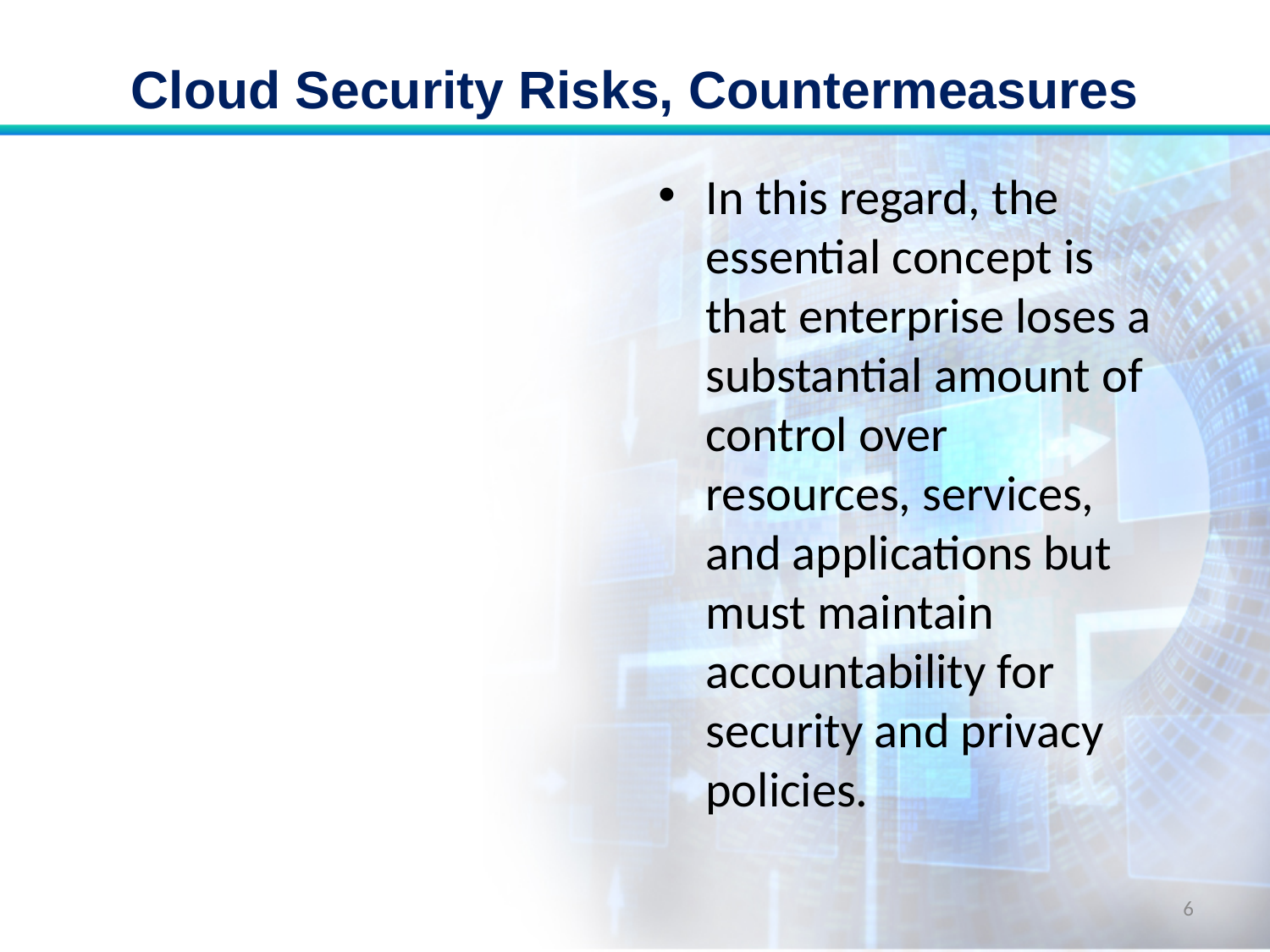

# Cloud Security Risks, Countermeasures
In this regard, the essential concept is that enterprise loses a substantial amount of control over resources, services, and applications but must maintain accountability for security and privacy policies.
6